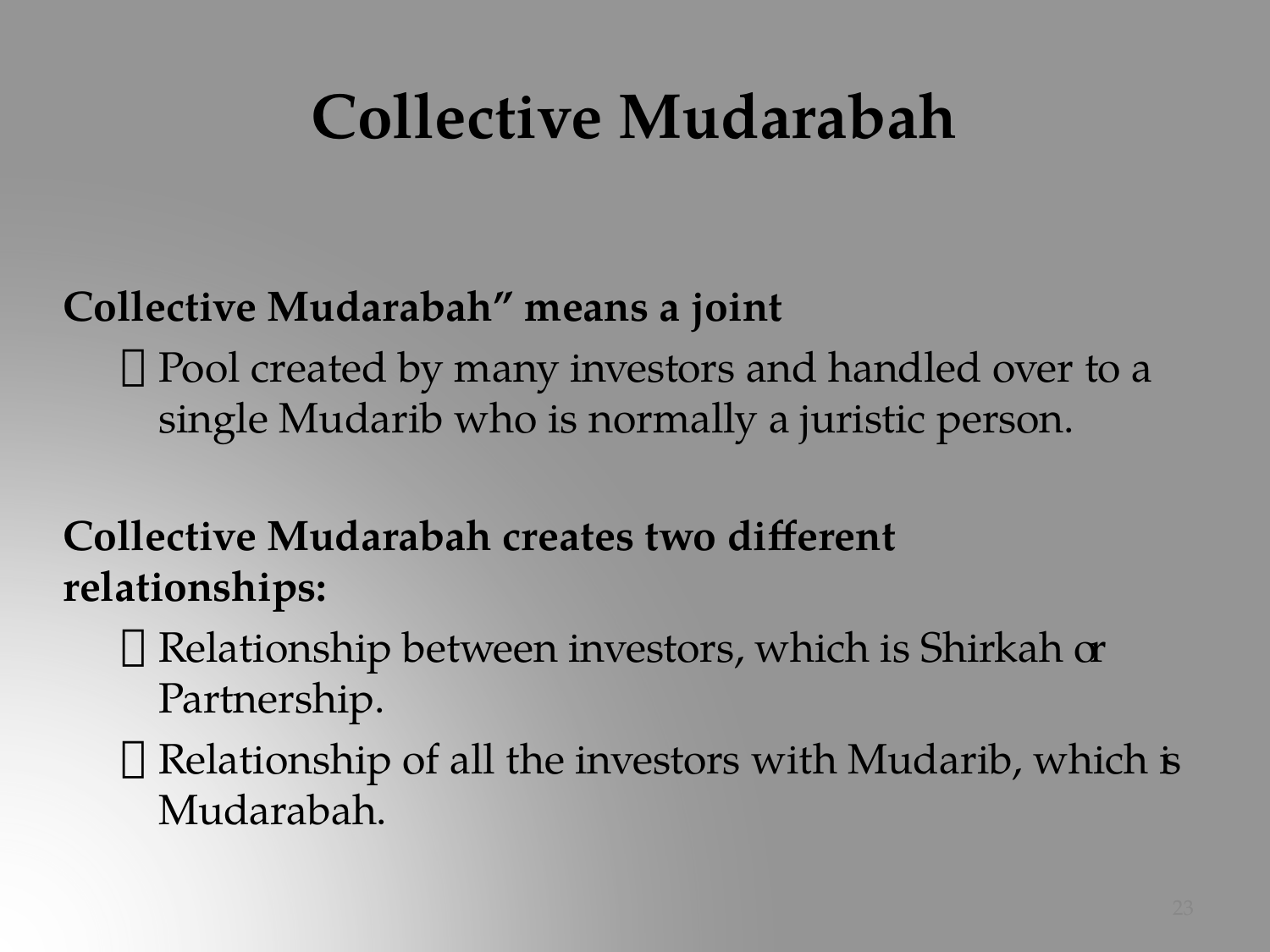

# Collective Mudarabah
Collective Mudarabah” means a joint
Pool created by many investors and handled over to a  single Mudarib who is normally a juristic person.

Collective Mudarabah creates two different relationships:
Relationship between investors, which is Shirkah or  Partnership.
Relationship of all the investors with Mudarib, which is  Mudarabah.
23